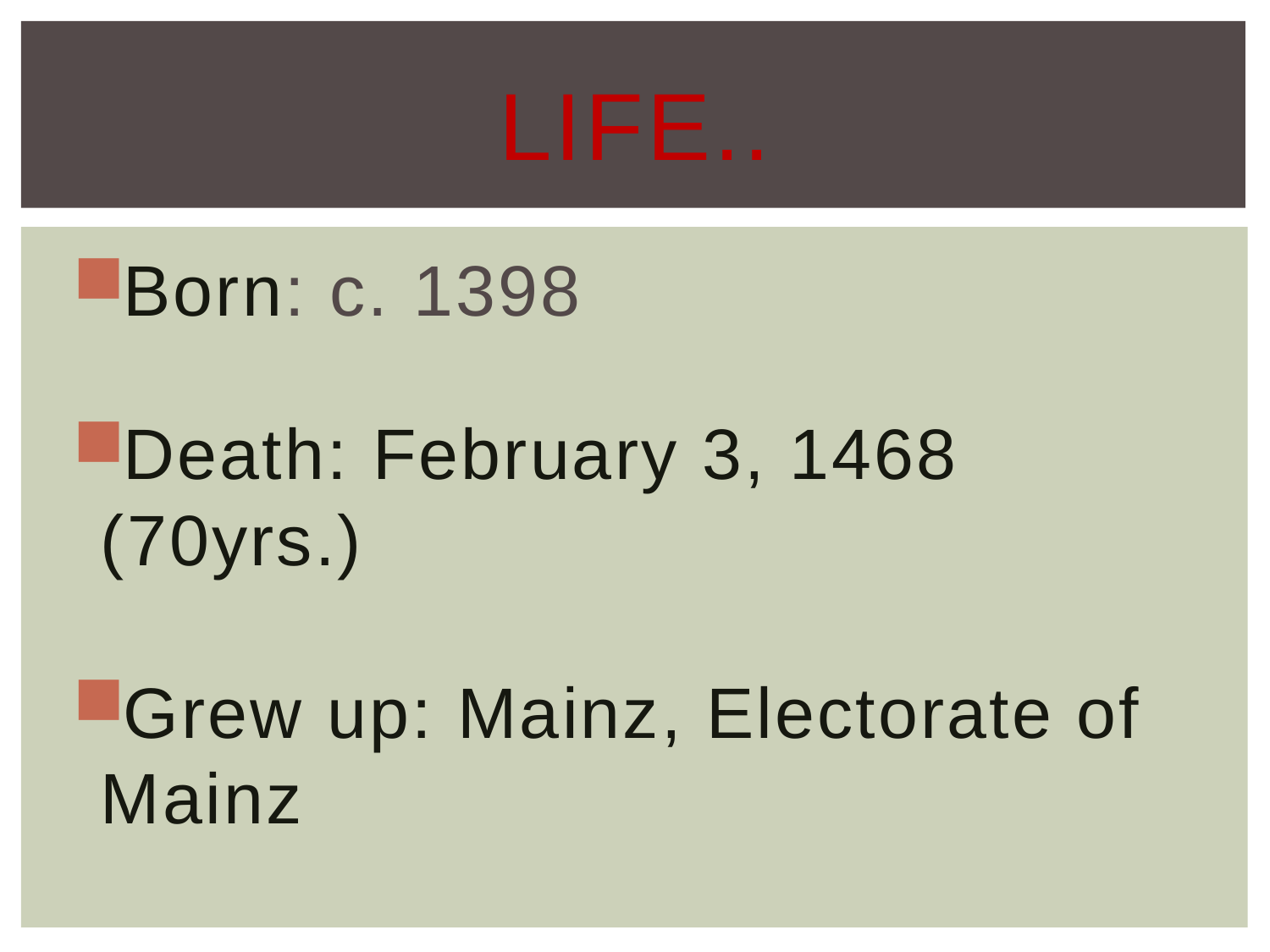

# Life..
Born: c. 1398

Death: February 3, 1468 (70yrs.)

Grew up: Mainz, Electorate of Mainz